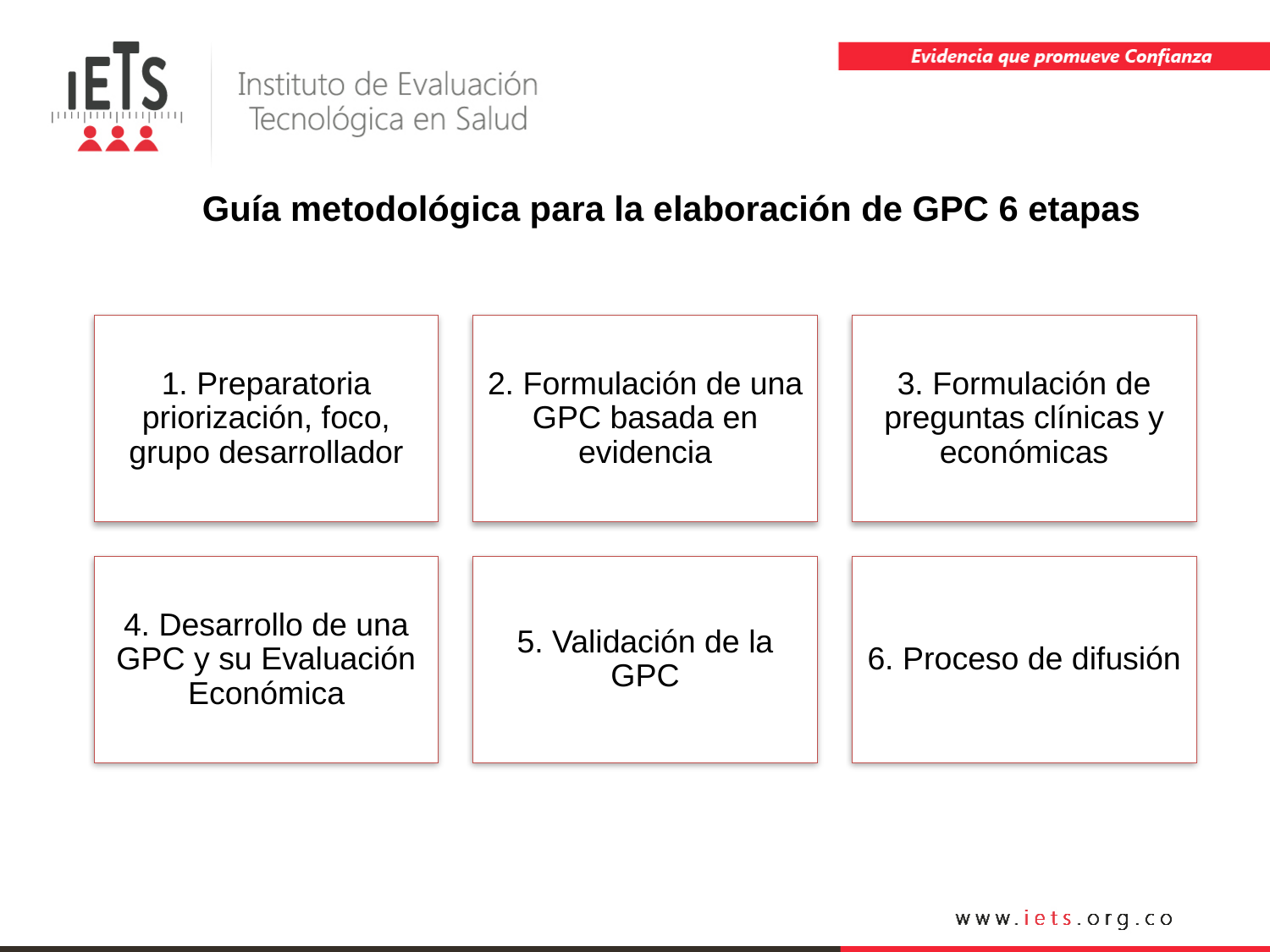

Guía metodológica para la elaboración de GPC 6 etapas

1. Preparatoria priorización, foco, grupo desarrollador

2. Formulación de una GPC basada en evidencia

3. Formulación de preguntas clínicas y económicas

4. Desarrollo de una GPC y su Evaluación Económica

5. Validación de la GPC

6. Proceso de difusión